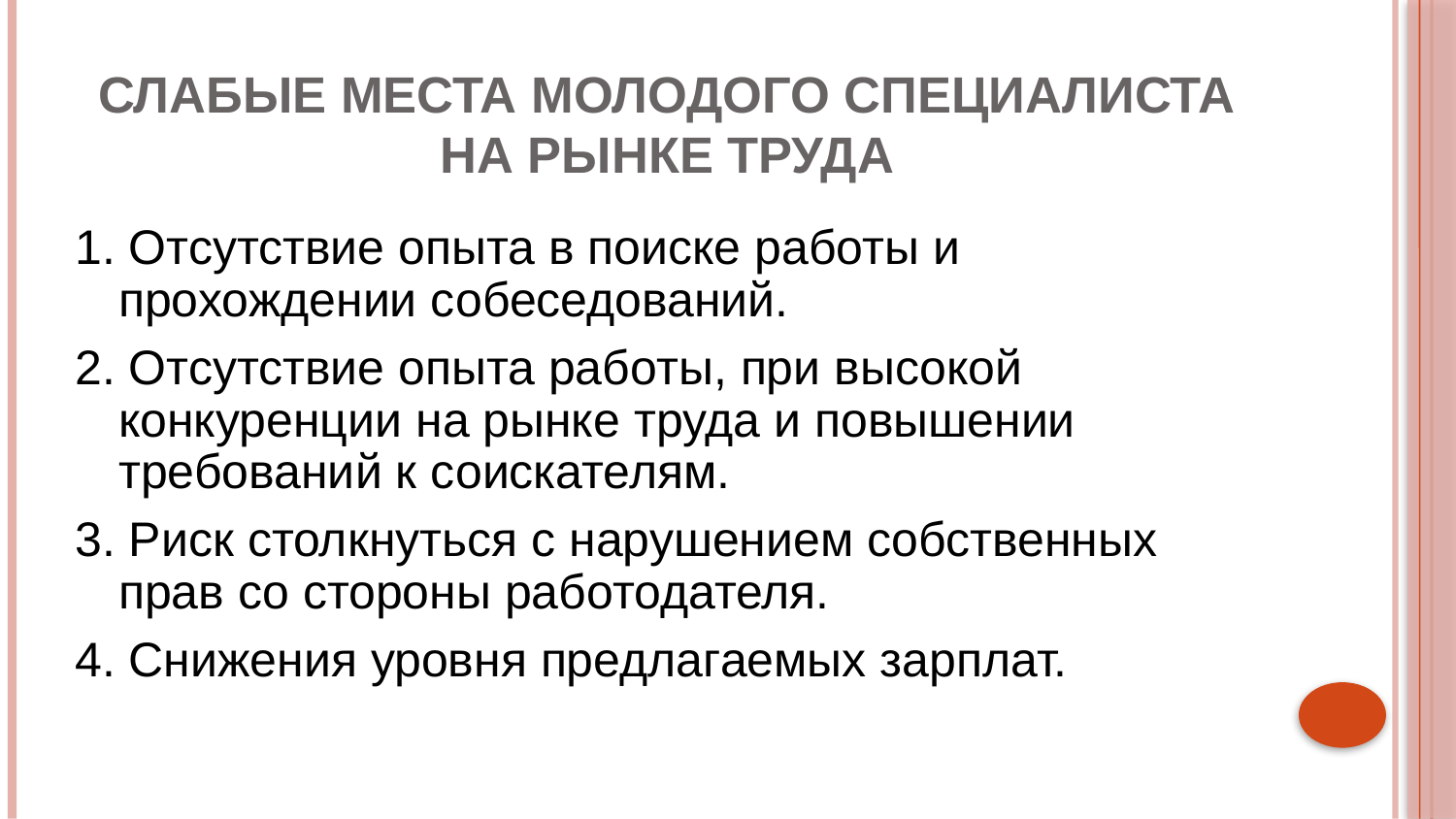

# Слабые места молодого специалиста на рынке труда
1. Отсутствие опыта в поиске работы и прохождении собеседований.
2. Отсутствие опыта работы, при высокой конкуренции на рынке труда и повышении требований к соискателям.
3. Риск столкнуться с нарушением собственных прав со стороны работодателя.
4. Снижения уровня предлагаемых зарплат.